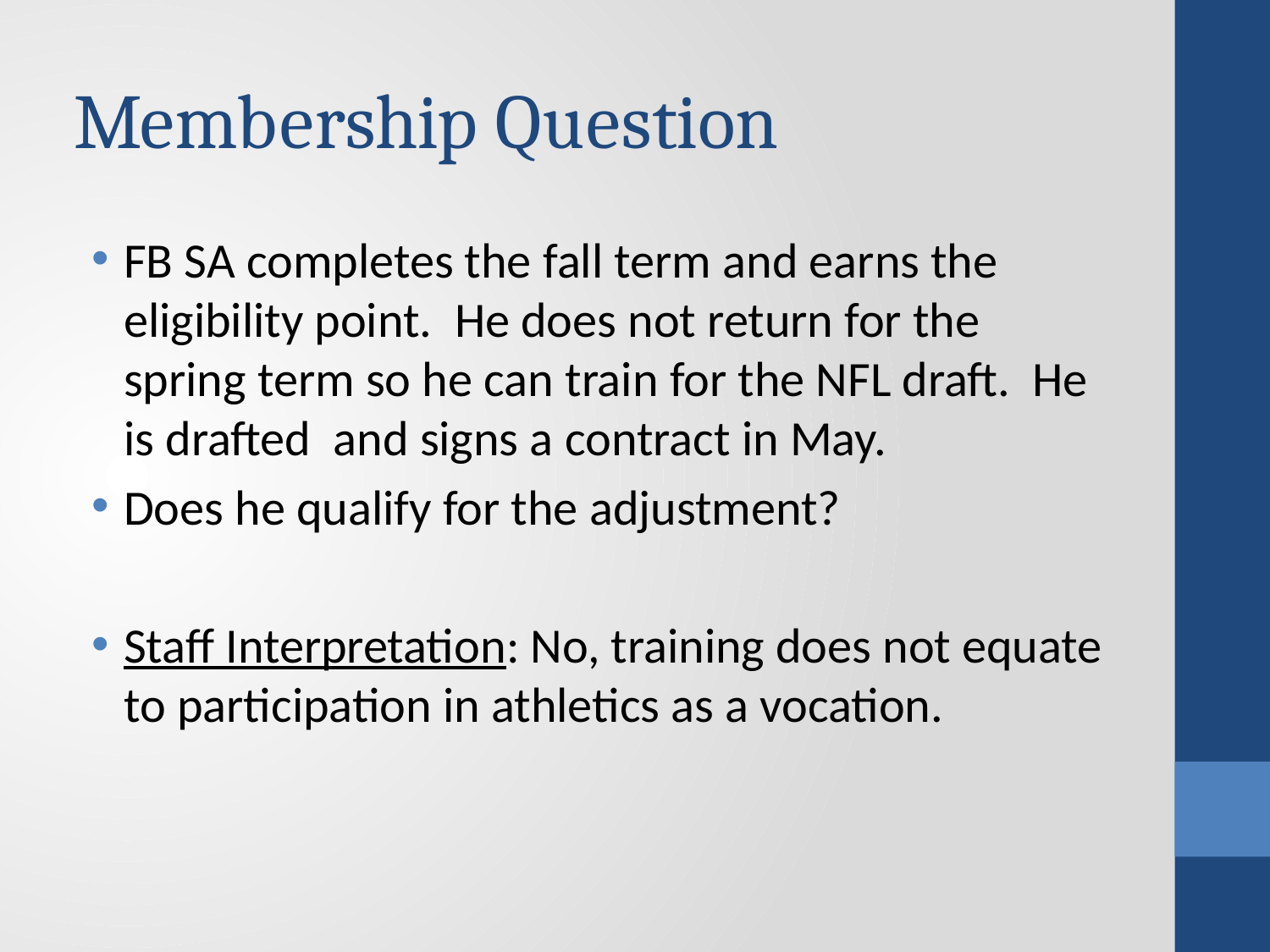

# Membership Question
FB SA completes the fall term and earns the eligibility point.  He does not return for the spring term so he can train for the NFL draft.  He is drafted  and signs a contract in May.
Does he qualify for the adjustment?

Staff Interpretation: No, training does not equate to participation in athletics as a vocation.